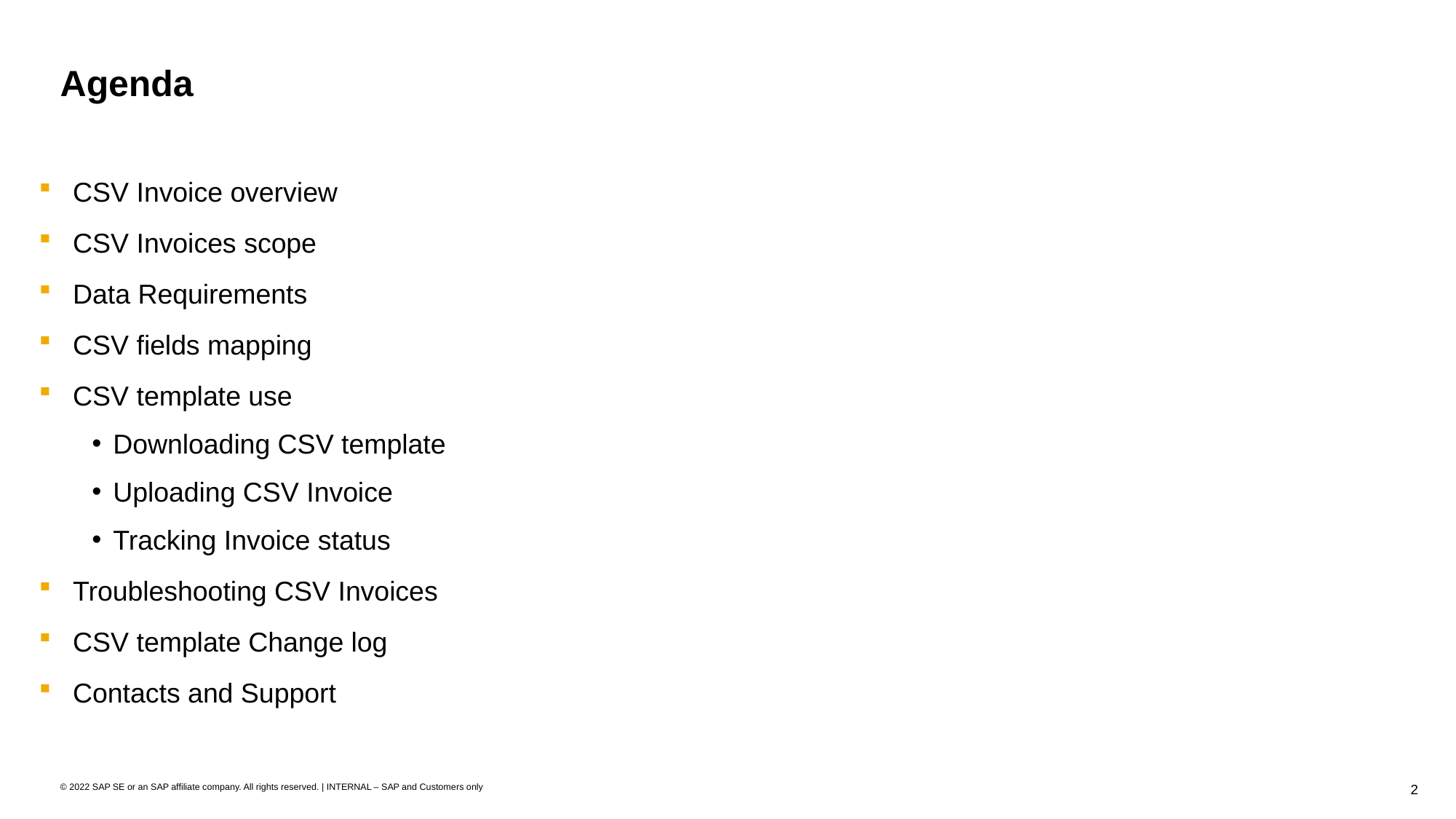

# Agenda
CSV Invoice overview
CSV Invoices scope
Data Requirements
CSV fields mapping
CSV template use
Downloading CSV template
Uploading CSV Invoice
Tracking Invoice status
Troubleshooting CSV Invoices
CSV template Change log
Contacts and Support